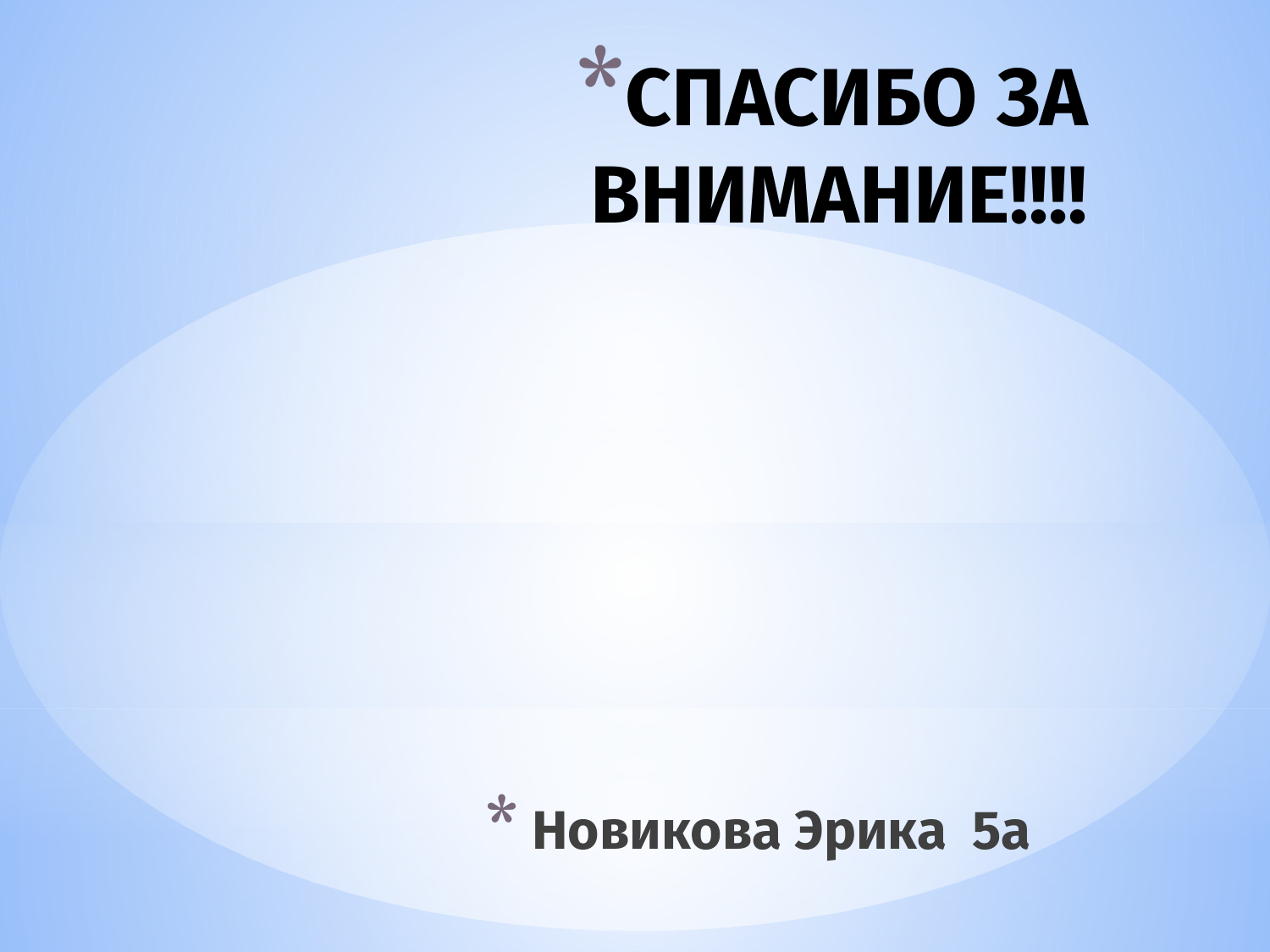

# СПАСИБО ЗА ВНИМАНИЕ!!!!

Новикова Эрика  5а